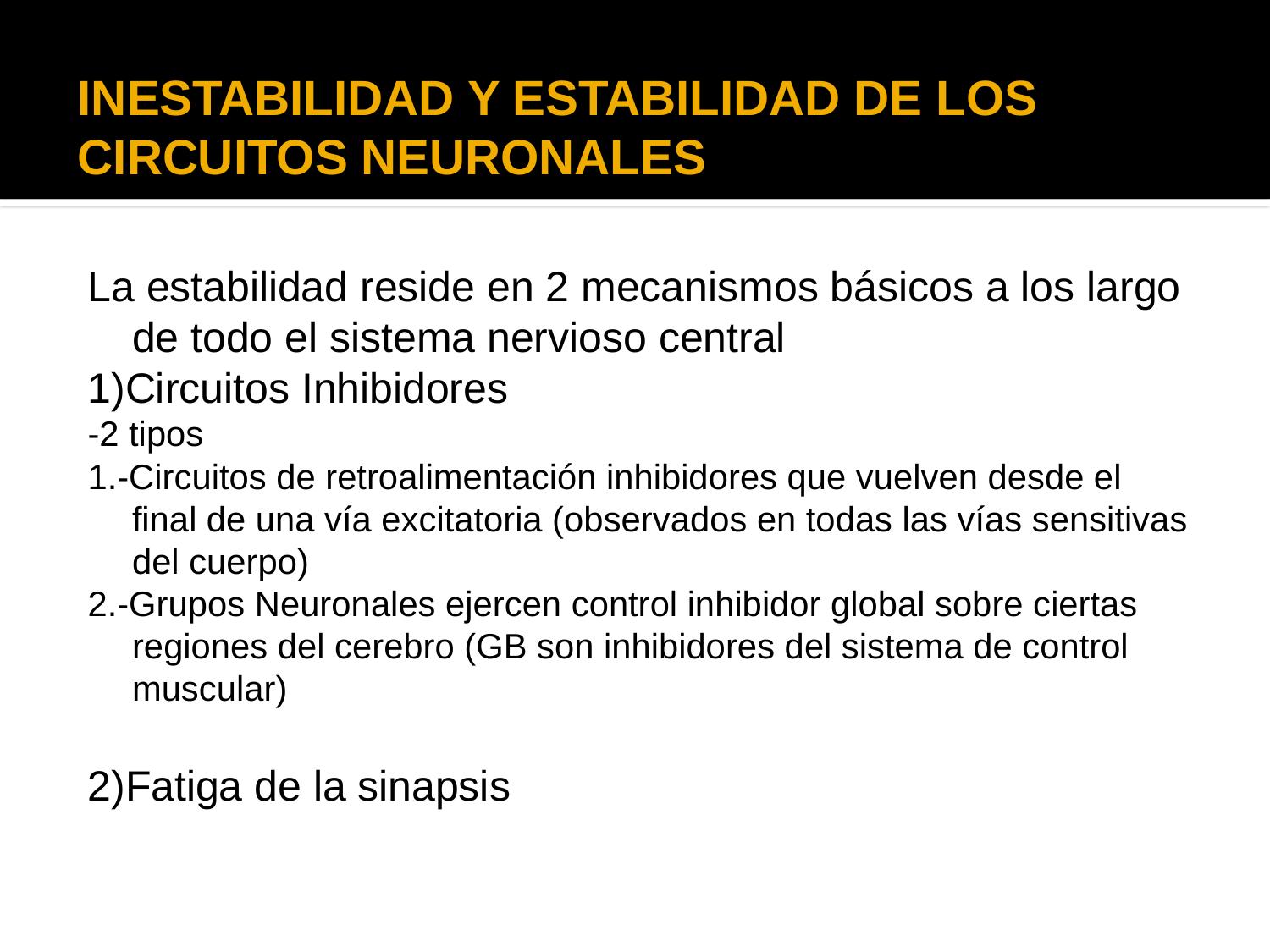

# INESTABILIDAD Y ESTABILIDAD DE LOS CIRCUITOS NEURONALES
INESTABILIDAD Y ESTABILIDAD DE LOS CIRCUITOS NEURONALES
La estabilidad reside en 2 mecanismos básicos a los largo de todo el sistema nervioso central
1)Circuitos Inhibidores
-2 tipos
1.-Circuitos de retroalimentación inhibidores que vuelven desde el final de una vía excitatoria (observados en todas las vías sensitivas del cuerpo)
2.-Grupos Neuronales ejercen control inhibidor global sobre ciertas regiones del cerebro (GB son inhibidores del sistema de control muscular)

2)Fatiga de la sinapsis